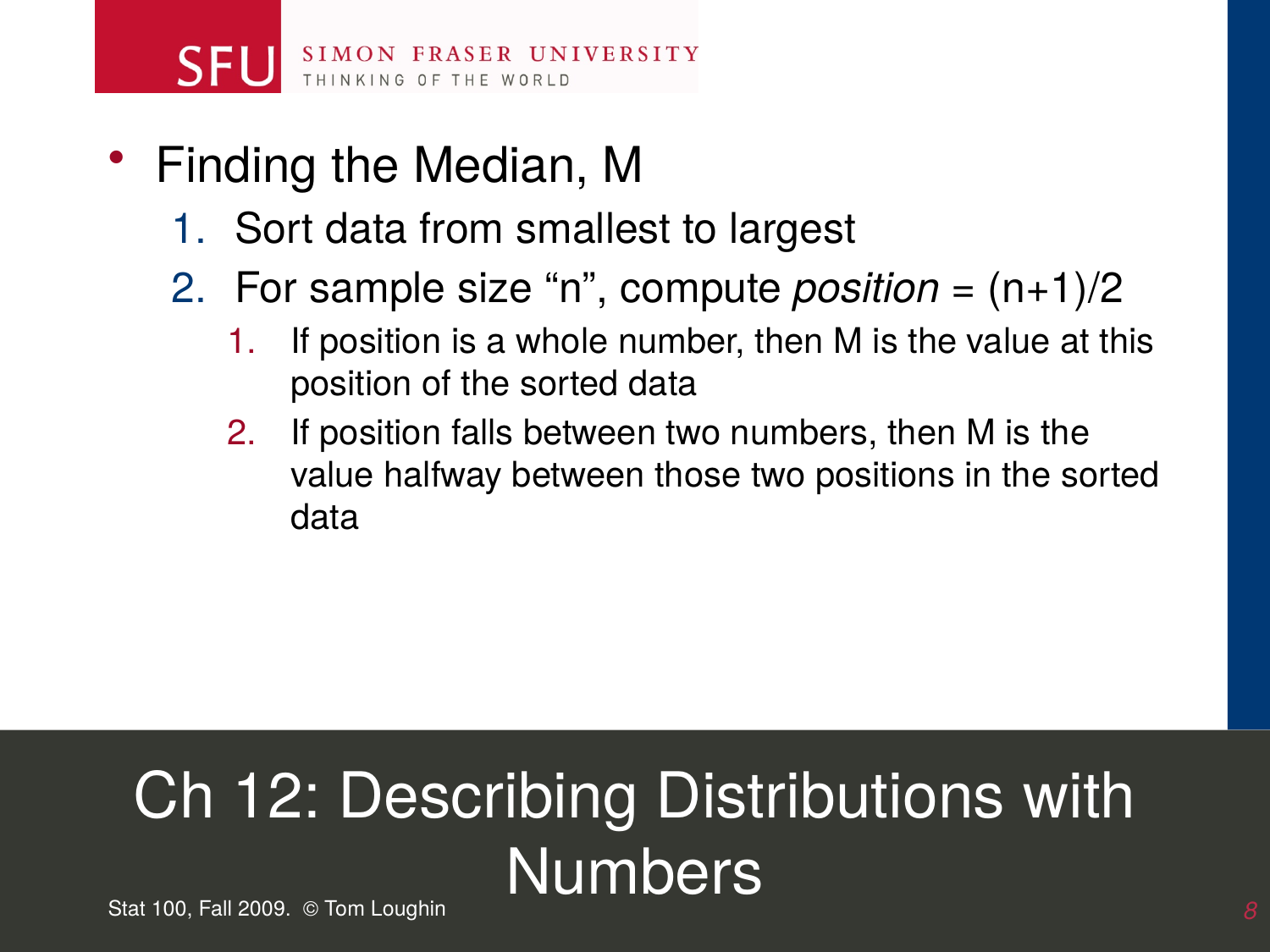

Finding the Median, M
Sort data from smallest to largest
For sample size “n”, compute position = (n+1)/2
If position is a whole number, then M is the value at this position of the sorted data
If position falls between two numbers, then M is the value halfway between those two positions in the sorted data
# Ch 12: Describing Distributions with Numbers
Stat 100, Fall 2009.  © Tom Loughin
8